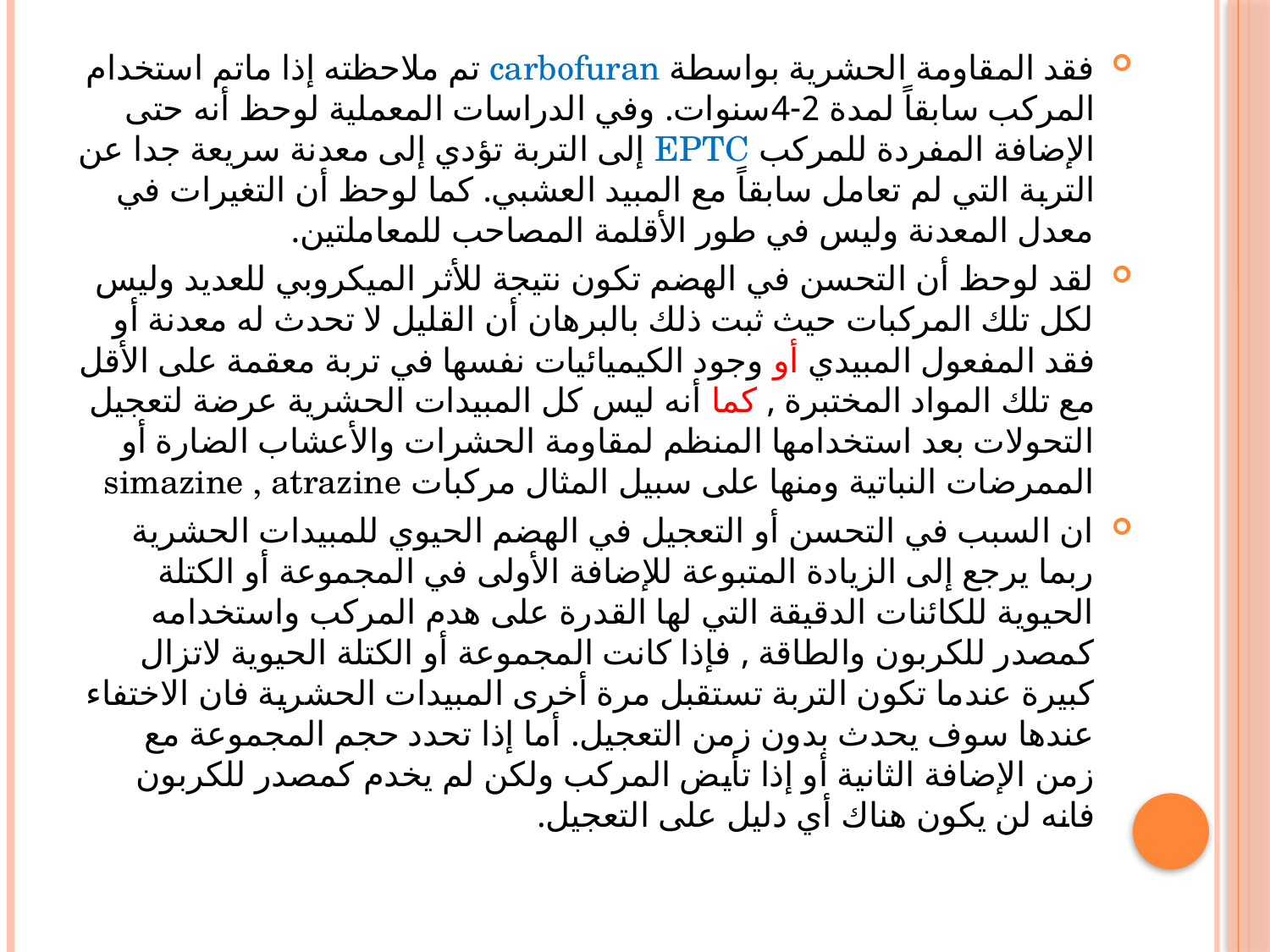

فقد المقاومة الحشرية بواسطة carbofuran تم ملاحظته إذا ماتم استخدام المركب سابقاً لمدة 2-4سنوات. وفي الدراسات المعملية لوحظ أنه حتى الإضافة المفردة للمركب EPTC إلى التربة تؤدي إلى معدنة سريعة جدا عن التربة التي لم تعامل سابقاً مع المبيد العشبي. كما لوحظ أن التغيرات في معدل المعدنة وليس في طور الأقلمة المصاحب للمعاملتين.
لقد لوحظ أن التحسن في الهضم تكون نتيجة للأثر الميكروبي للعديد وليس لكل تلك المركبات حيث ثبت ذلك بالبرهان أن القليل لا تحدث له معدنة أو فقد المفعول المبيدي أو وجود الكيميائيات نفسها في تربة معقمة على الأقل مع تلك المواد المختبرة , كما أنه ليس كل المبيدات الحشرية عرضة لتعجيل التحولات بعد استخدامها المنظم لمقاومة الحشرات والأعشاب الضارة أو الممرضات النباتية ومنها على سبيل المثال مركبات simazine , atrazine
ان السبب في التحسن أو التعجيل في الهضم الحيوي للمبيدات الحشرية ربما يرجع إلى الزيادة المتبوعة للإضافة الأولى في المجموعة أو الكتلة الحيوية للكائنات الدقيقة التي لها القدرة على هدم المركب واستخدامه كمصدر للكربون والطاقة , فإذا كانت المجموعة أو الكتلة الحيوية لاتزال كبيرة عندما تكون التربة تستقبل مرة أخرى المبيدات الحشرية فان الاختفاء عندها سوف يحدث بدون زمن التعجيل. أما إذا تحدد حجم المجموعة مع زمن الإضافة الثانية أو إذا تأيض المركب ولكن لم يخدم كمصدر للكربون فانه لن يكون هناك أي دليل على التعجيل.